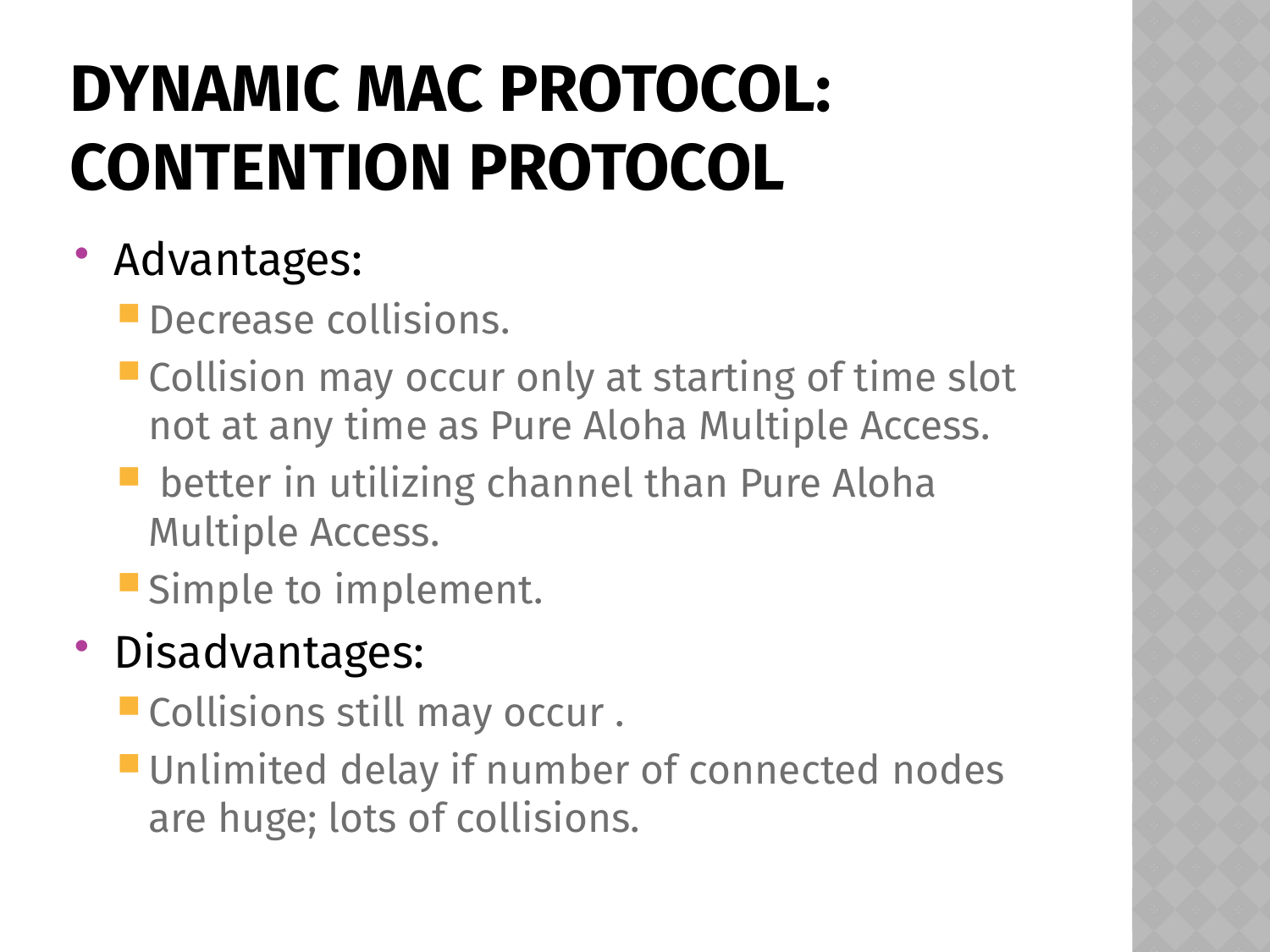

# Dynamic mac protocol: contention protocol
Advantages:
Decrease collisions.
Collision may occur only at starting of time slot not at any time as Pure Aloha Multiple Access.
 better in utilizing channel than Pure Aloha Multiple Access.
Simple to implement.
Disadvantages:
Collisions still may occur .
Unlimited delay if number of connected nodes are huge; lots of collisions.